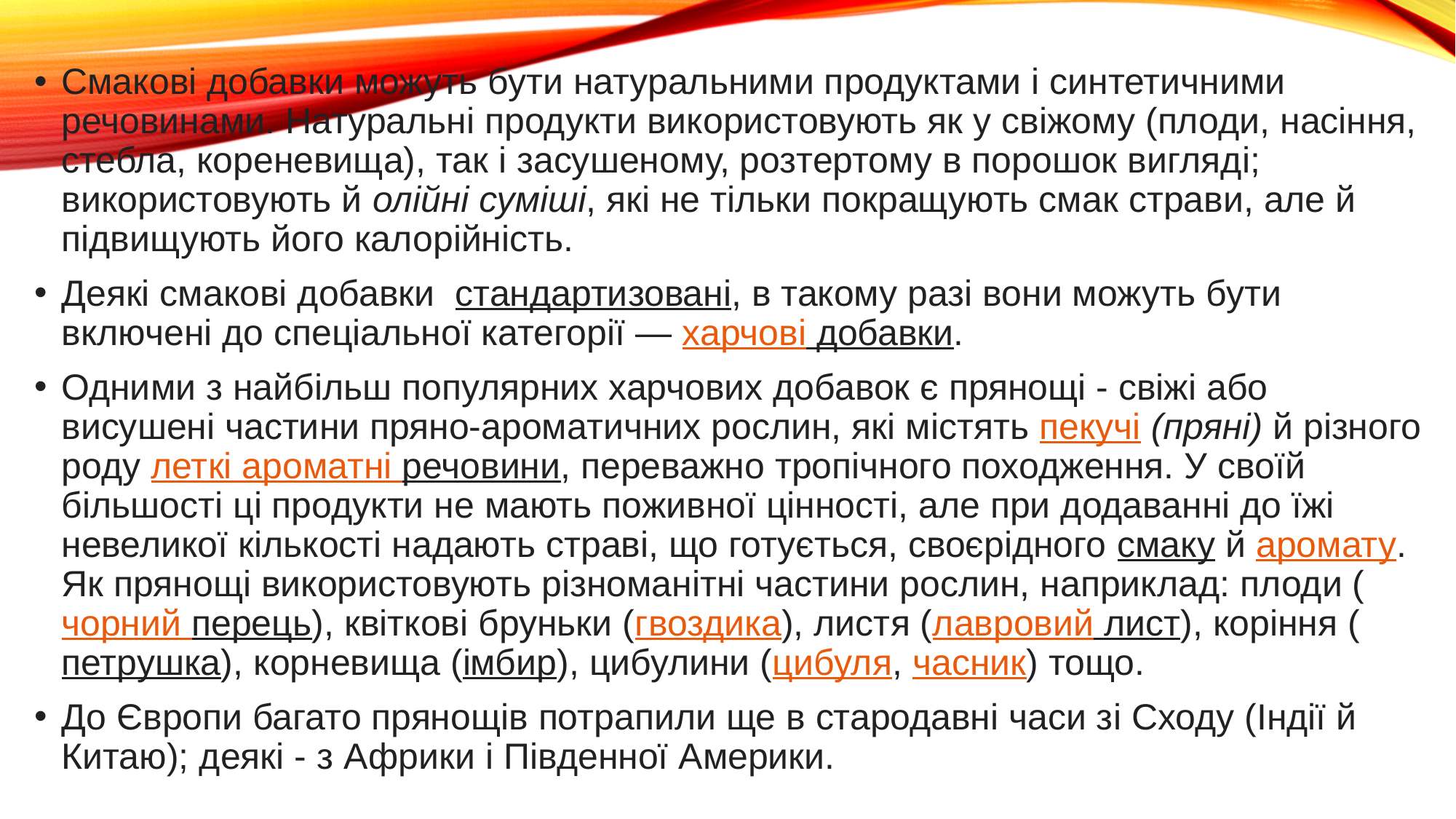

Смакові добавки можуть бути натуральними продуктами і синтетичними речовинами. Натуральні продукти використовують як у свіжому (плоди, насіння, стебла, кореневища), так і засушеному, розтертому в порошок вигляді; використовують й олійні суміші, які не тільки покращують смак страви, але й підвищують його калорійність.
Деякі смакові добавки  стандартизовані, в такому разі вони можуть бути включені до спеціальної категорії — харчові добавки.
Одними з найбільш популярних харчових добавок є прянощі - свіжі або висушені частини пряно-ароматичних рослин, які містять пекучі (пряні) й різного роду леткі ароматні речовини, переважно тропічного походження. У своїй більшості ці продукти не мають поживної цінності, але при додаванні до їжі невеликої кількості надають страві, що готується, своєрідного смаку й аромату. Як прянощі використовують різноманітні частини рослин, наприклад: плоди (чорний перець), квіткові бруньки (гвоздика), листя (лавровий лист), коріння (петрушка), корневища (імбир), цибулини (цибуля, часник) тощо.
До Європи багато прянощів потрапили ще в стародавні часи зі Сходу (Індії й Китаю); деякі - з Африки і Південної Америки.